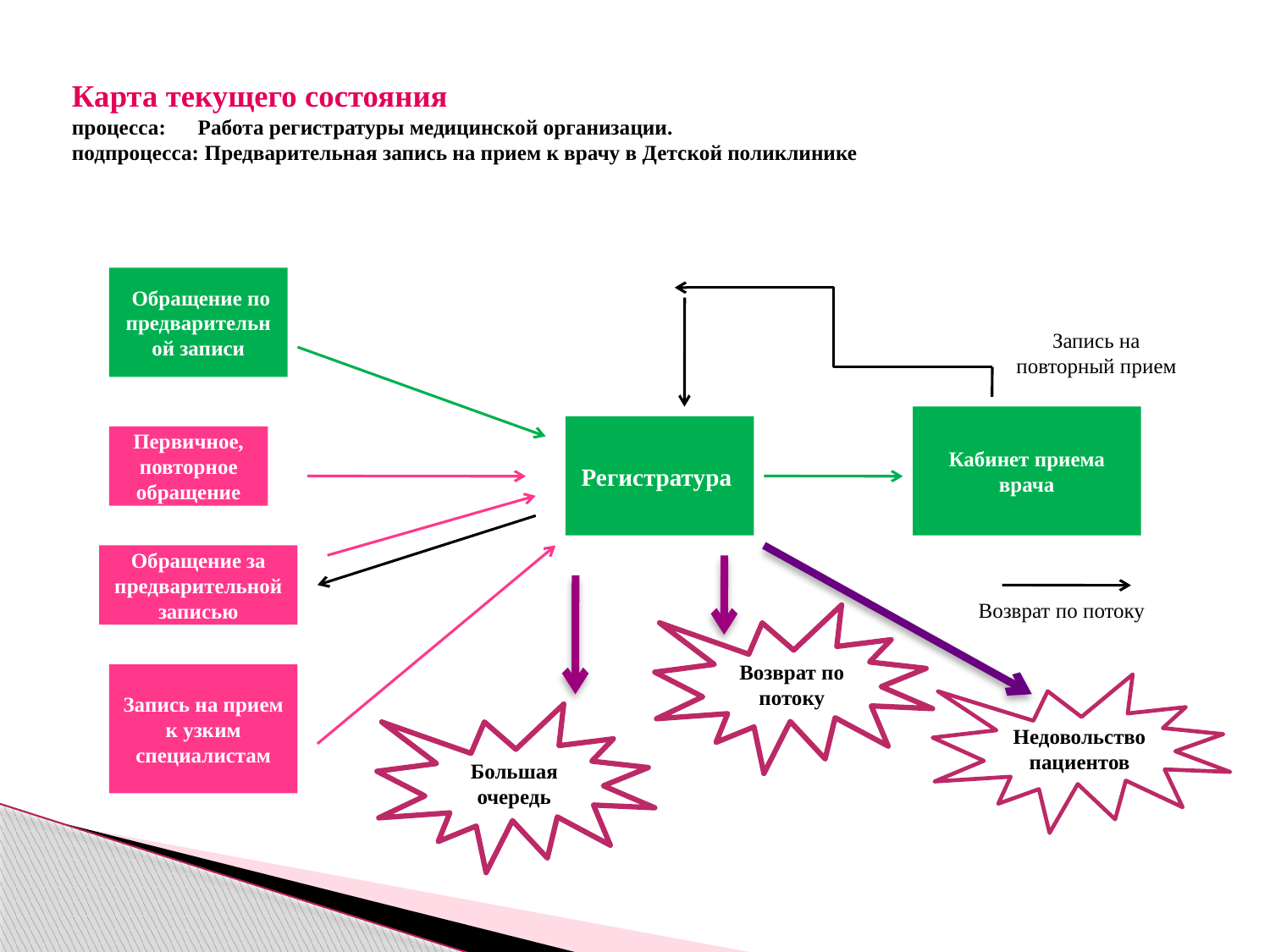

# Карта текущего состояния процесса:      Работа регистратуры медицинской организации. подпроцесса: Предварительная запись на прием к врачу в Детской поликлинике

 Обращение по предварительной записи
Запись на повторный прием
Кабинет приема врача
Регистратура
Первичное, повторное обращение
Обращение за предварительной записью
Возврат по потоку
Возврат по потоку
Запись на прием к узким специалистам
Недовольство пациентов
Большая очередь